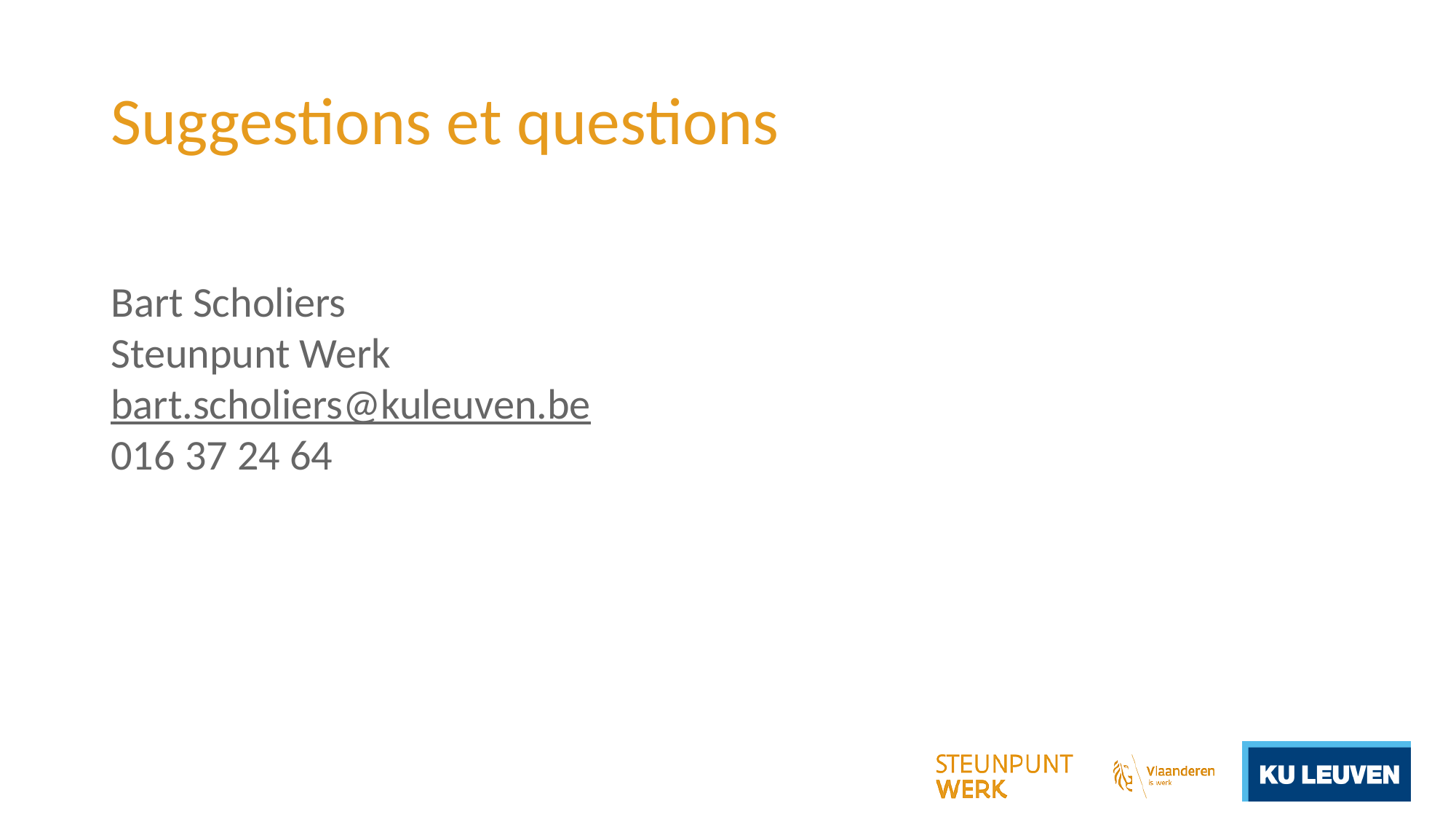

# Suggestions et questions

Bart Scholiers
Steunpunt Werk
bart.scholiers@kuleuven.be
016 37 24 64